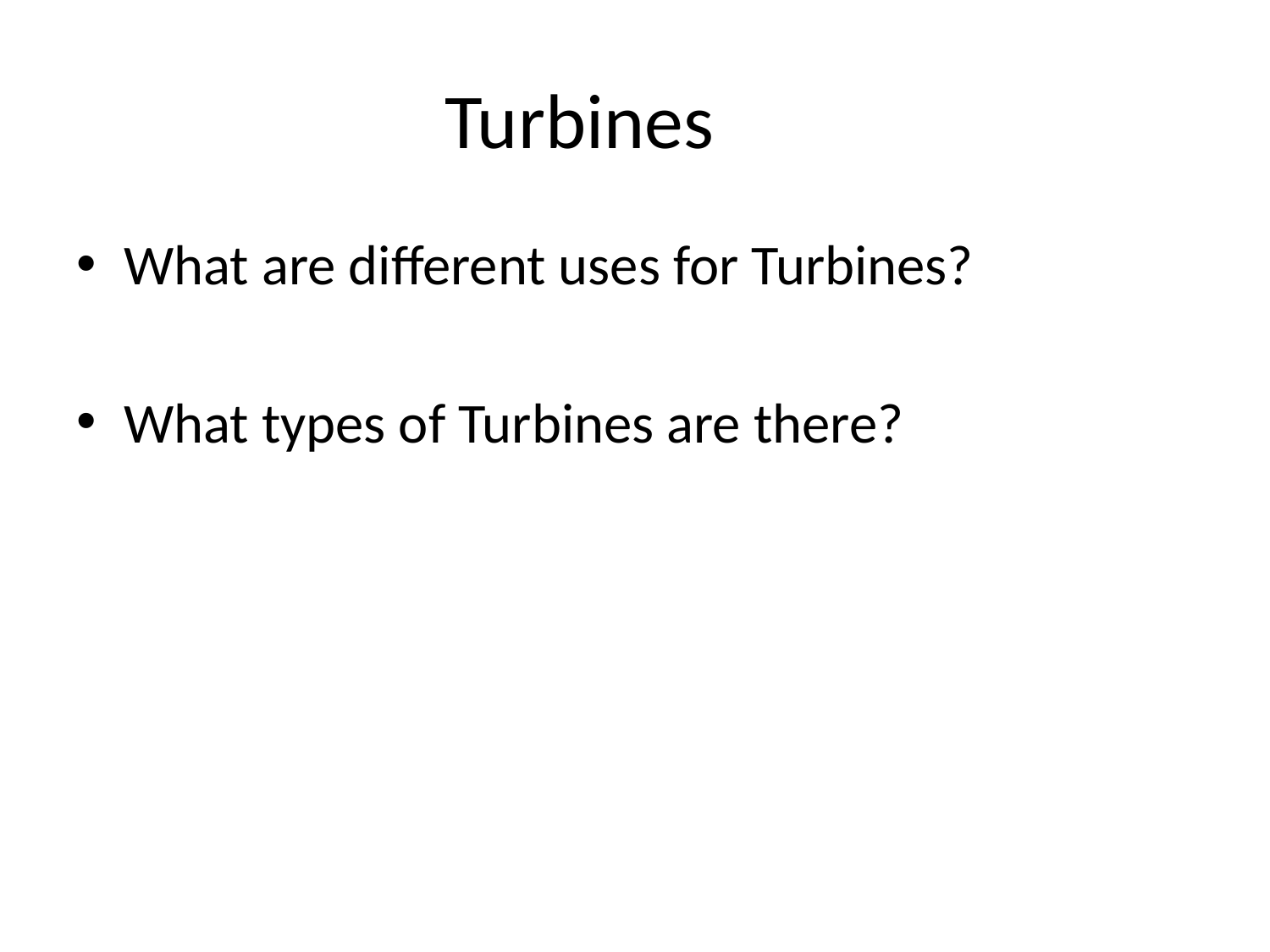

# Turbines
What are different uses for Turbines?

What types of Turbines are there?